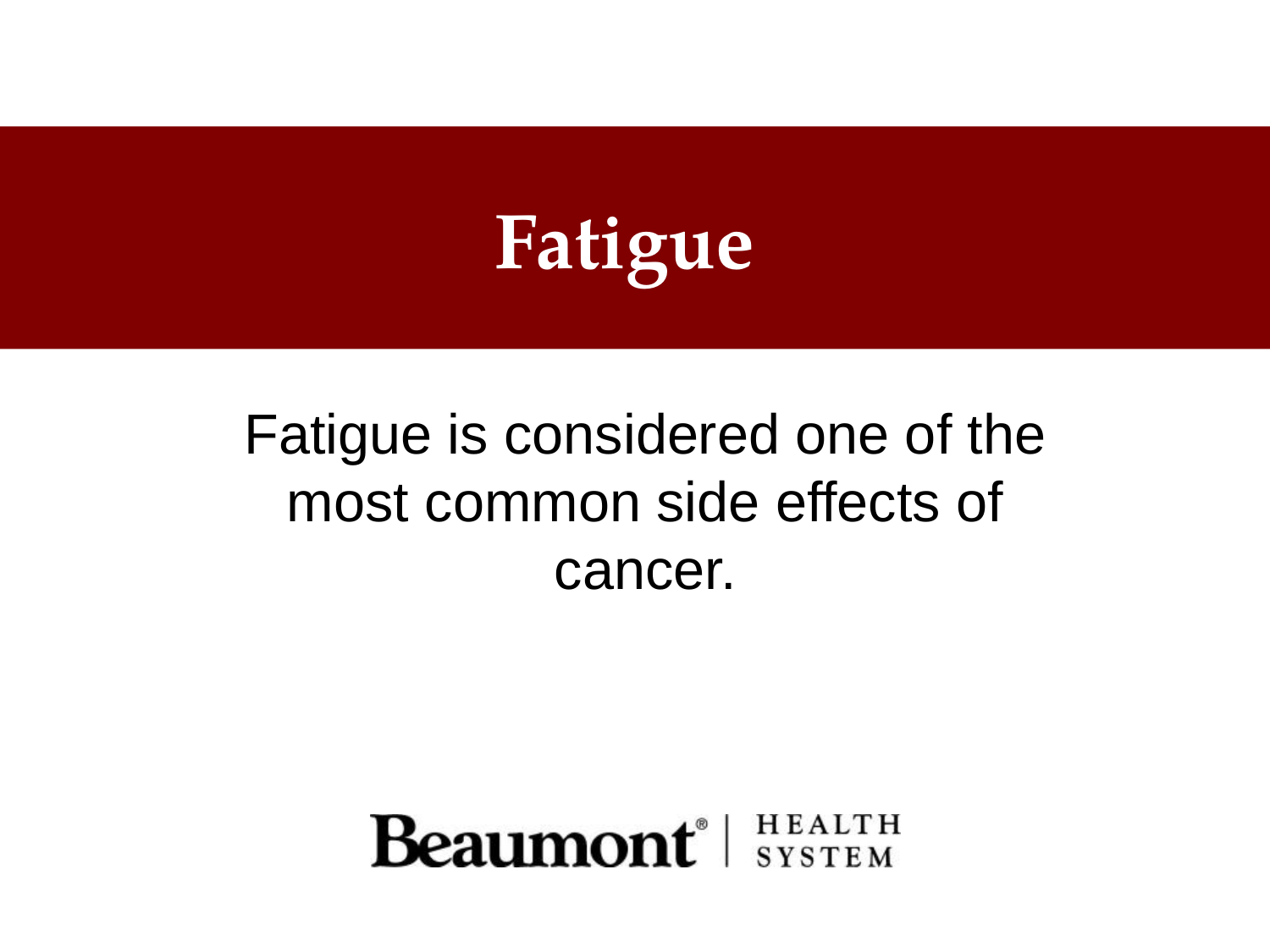

# Fatigue
Fatigue is considered one of the most common side effects of cancer.